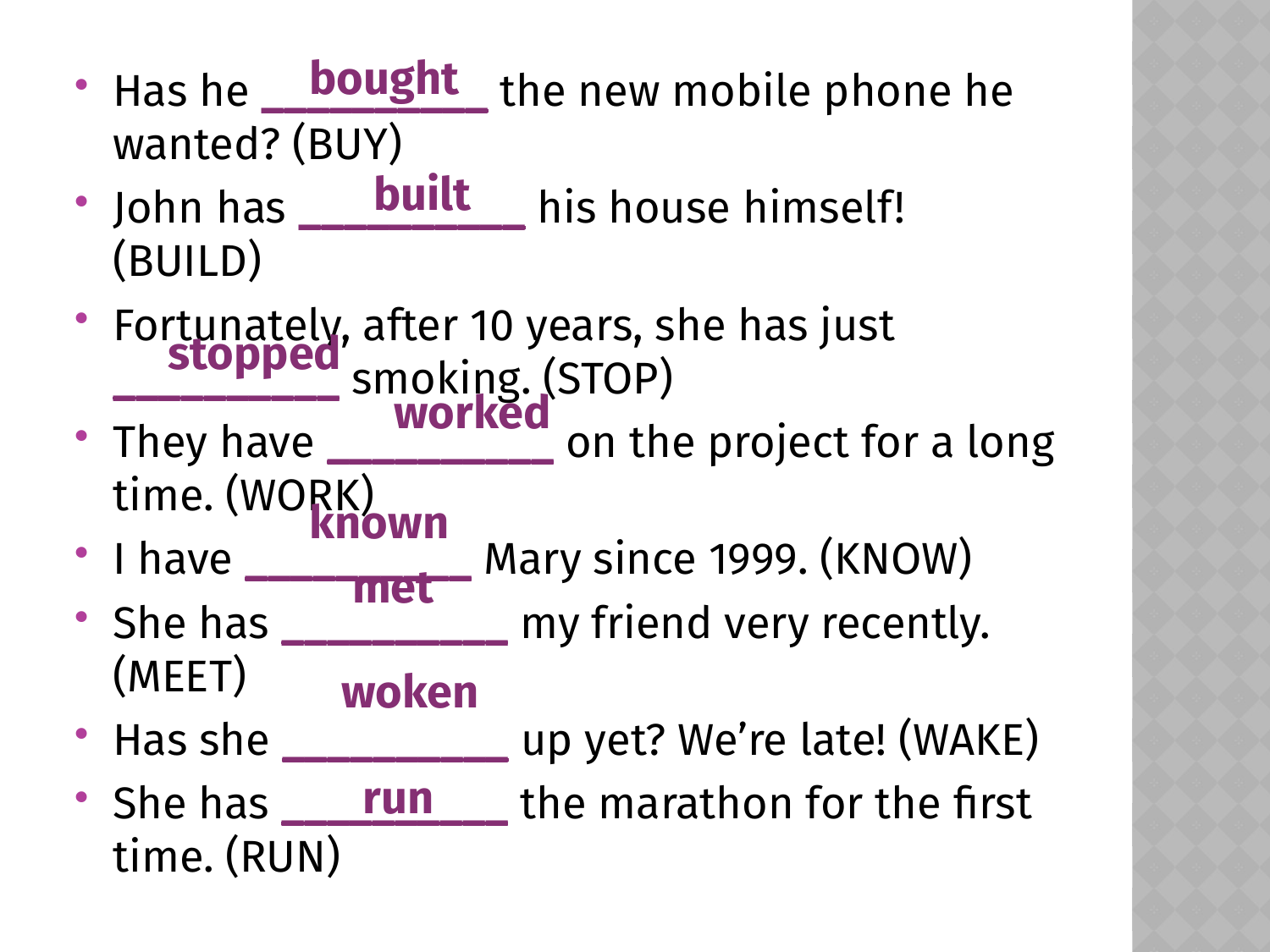

bought
Has he __________ the new mobile phone he wanted? (BUY)
John has __________ his house himself! (BUILD)
Fortunately, after 10 years, she has just __________ smoking. (STOP)
They have __________ on the project for a long time. (WORK)
I have __________ Mary since 1999. (KNOW)
She has __________ my friend very recently. (MEET)
Has she __________ up yet? We’re late! (WAKE)
She has __________ the marathon for the first time. (RUN)

     built
   stopped
   worked
   known
     met
    woken
      run